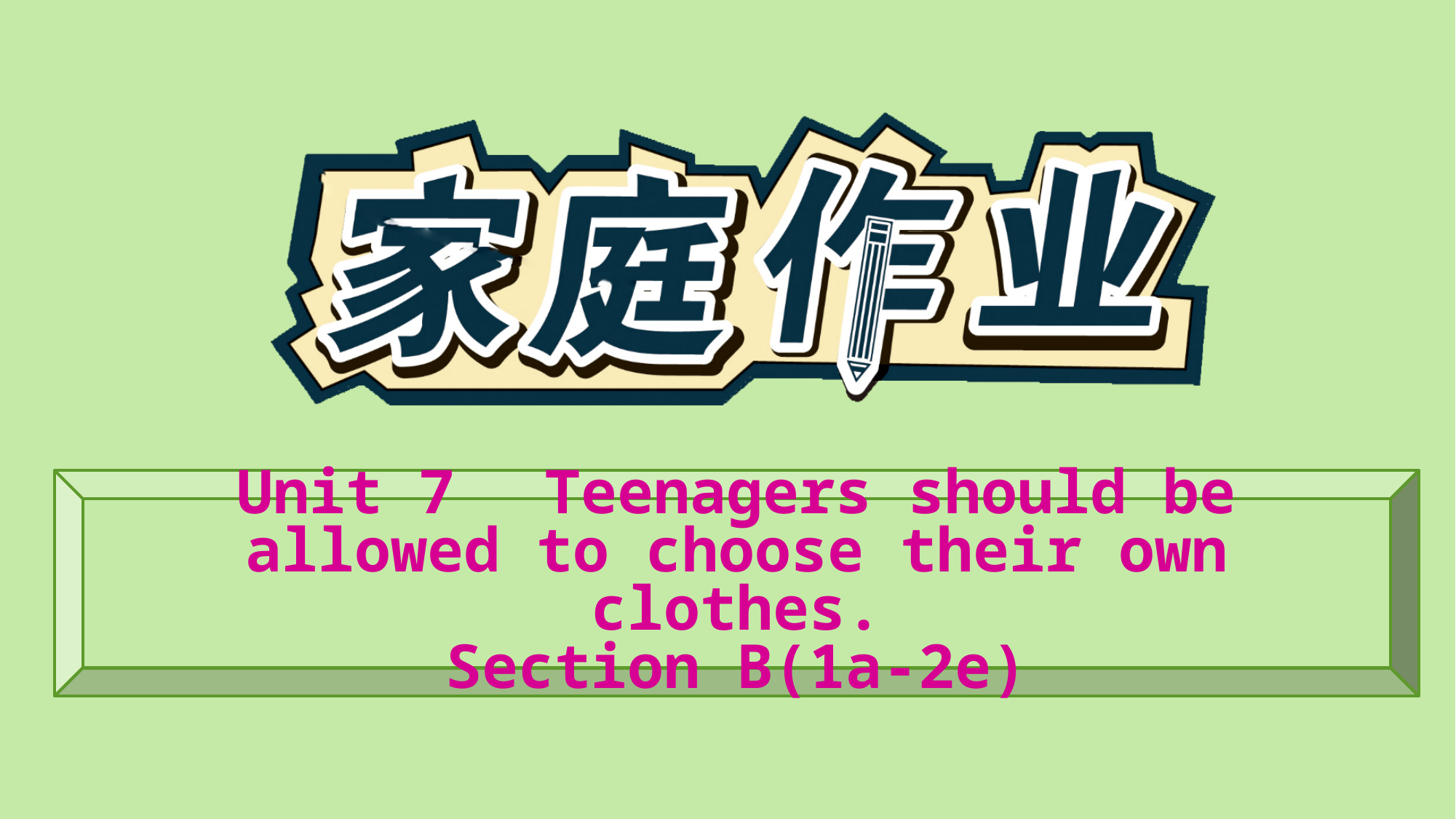

Unit 7　Teenagers should be allowed to choose their own clothes.
Section B(1a-2e)